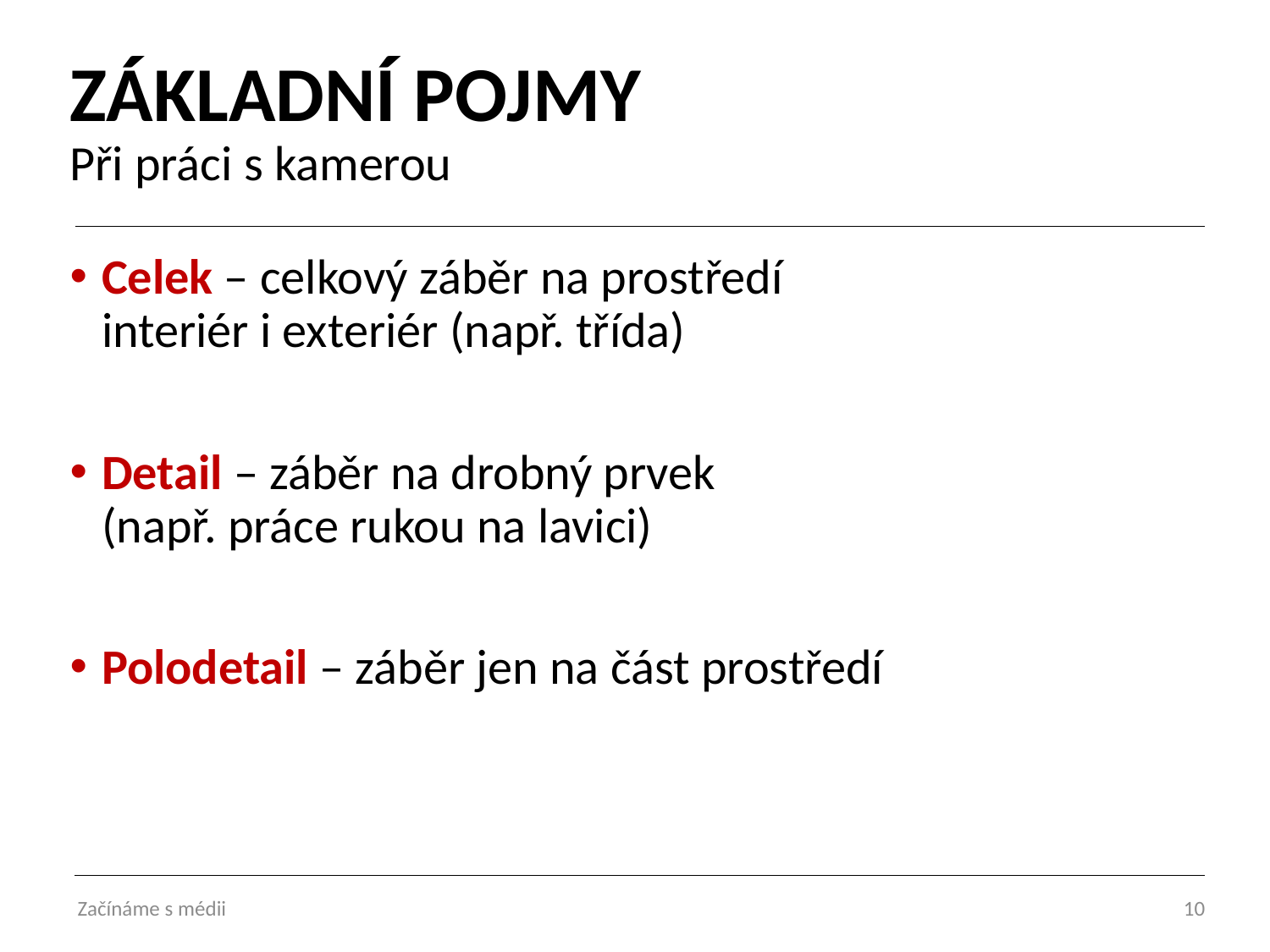

# ZÁKLADNÍ POJMY Při práci s kamerou
Celek – celkový záběr na prostředí
interiér i exteriér (např. třída)

Detail – záběr na drobný prvek
(např. práce rukou na lavici)

Polodetail – záběr jen na část prostředí

Začínáme s médii
10